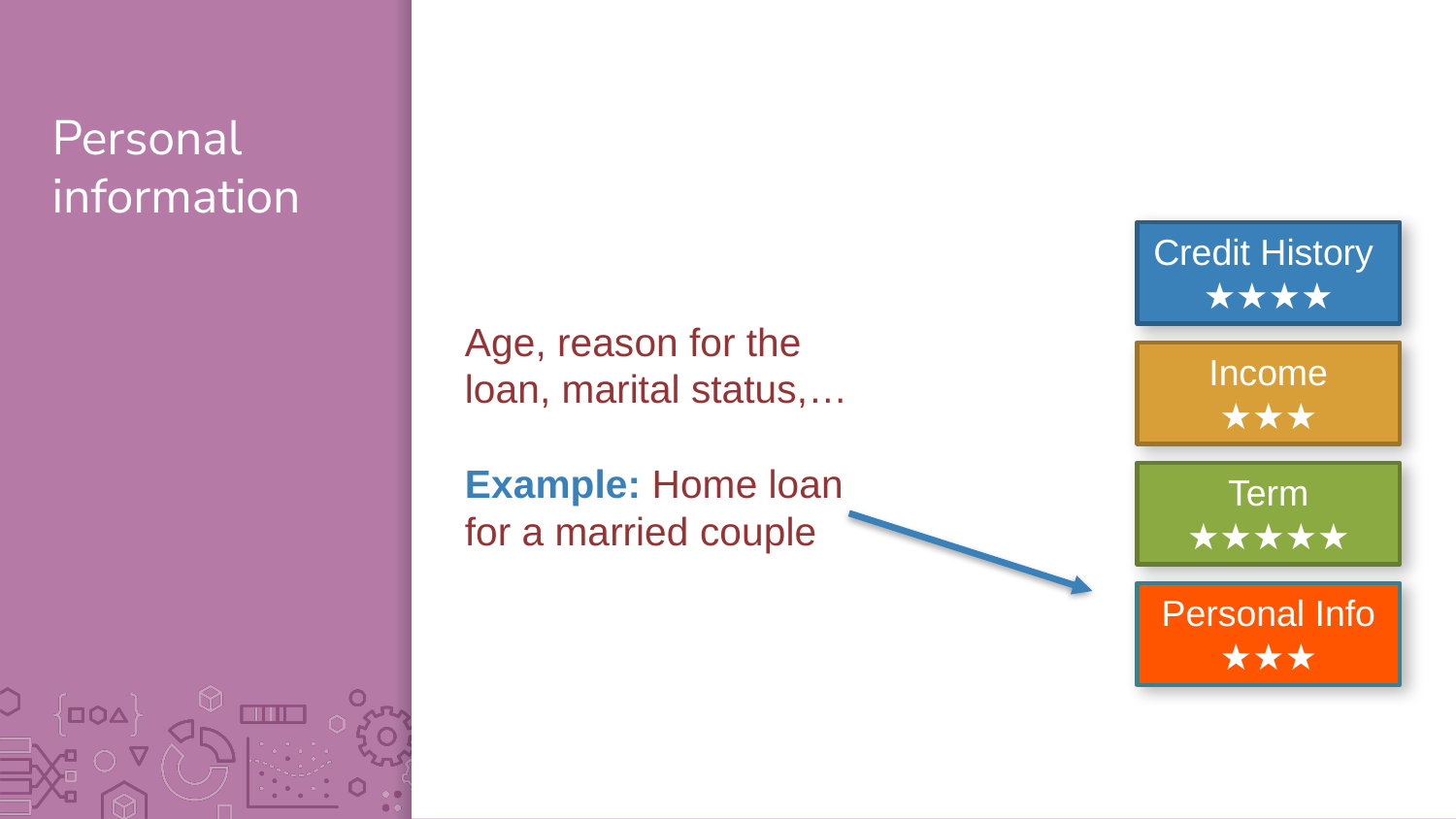

# Personal information
Credit History
★★★★
Age, reason for the loan, marital status,…

Example: Home loan for a married couple
Income
★★★
Term
★★★★★
Personal Info
★★★